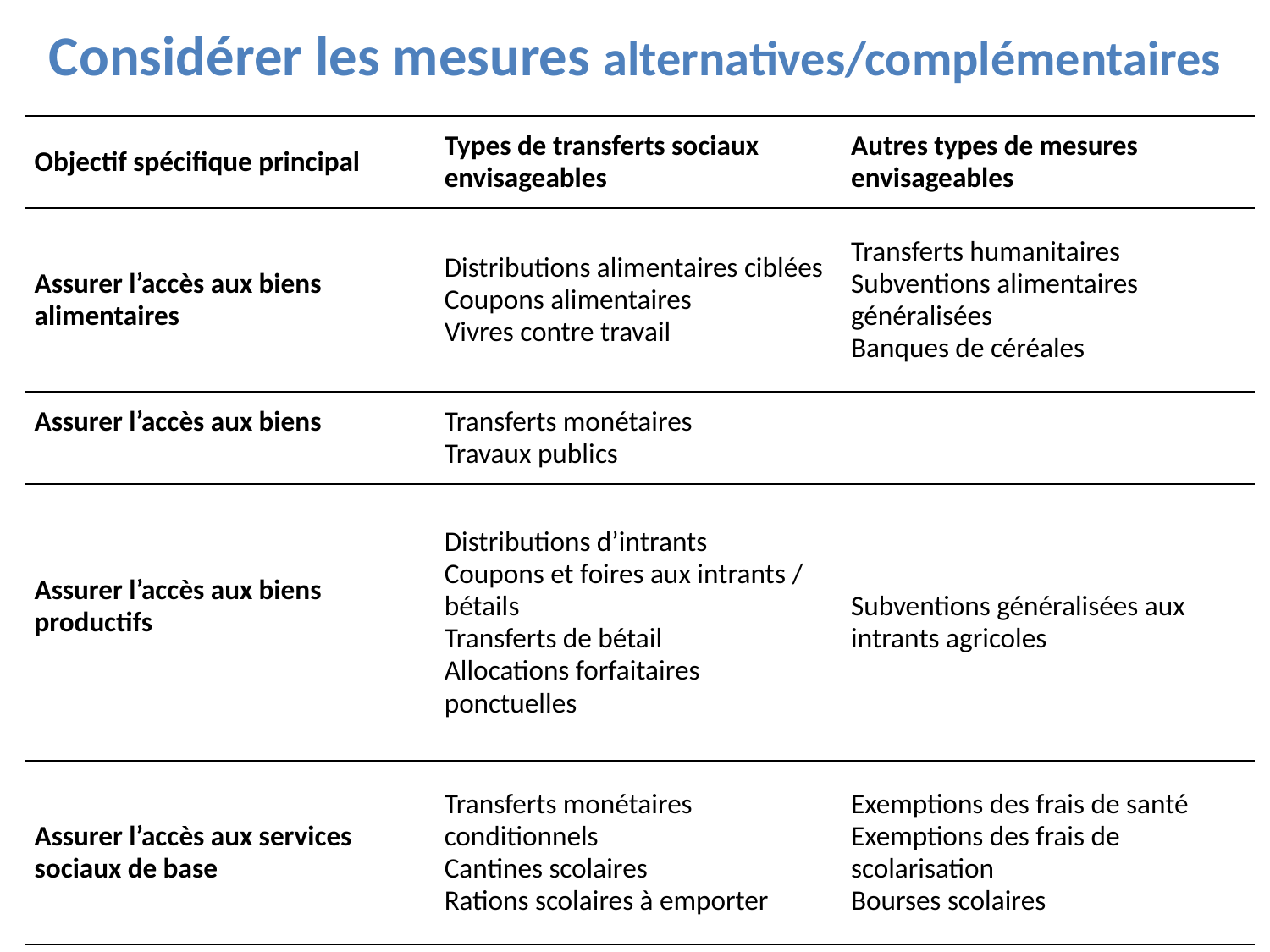

# Considérer les mesures alternatives/complémentaires
| Objectif spécifique principal | Types de transferts sociaux envisageables | Autres types de mesures envisageables |
| --- | --- | --- |
| Assurer l’accès aux biens alimentaires | Distributions alimentaires ciblées Coupons alimentaires Vivres contre travail | Transferts humanitaires Subventions alimentaires généralisées Banques de céréales |
| Assurer l’accès aux biens | Transferts monétaires Travaux publics |  |
| Assurer l’accès aux biens productifs | Distributions d’intrants Coupons et foires aux intrants / bétails Transferts de bétail Allocations forfaitaires ponctuelles | Subventions généralisées aux intrants agricoles |
| Assurer l’accès aux services sociaux de base | Transferts monétaires conditionnels Cantines scolaires Rations scolaires à emporter | Exemptions des frais de santé Exemptions des frais de scolarisation Bourses scolaires |